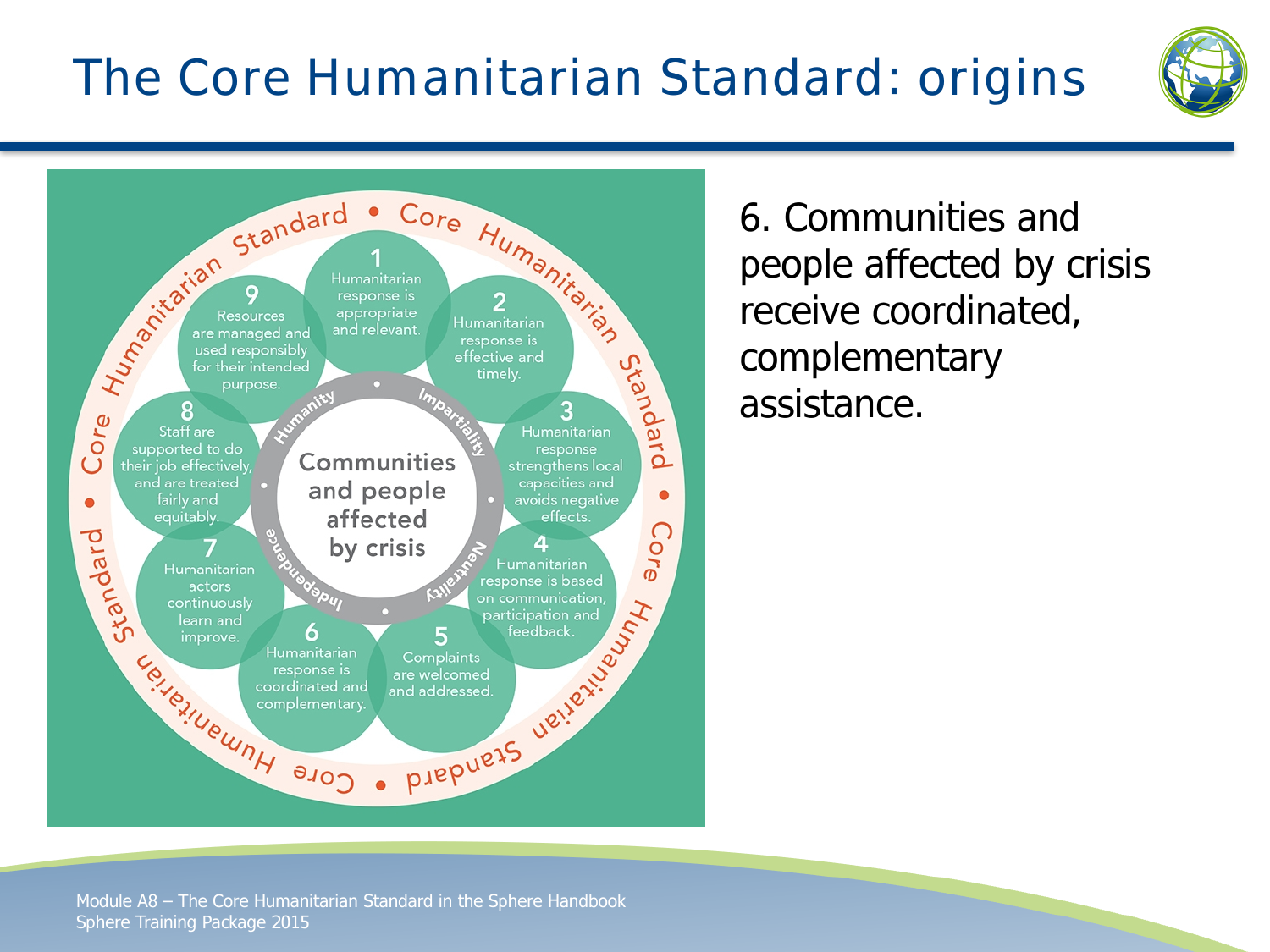

# The Core Humanitarian Standard: origins
6. Communities and people affected by crisis receive coordinated, complementary assistance.
Module A8 – The Core Humanitarian Standard in the Sphere Handbook
Sphere Training Package 2015